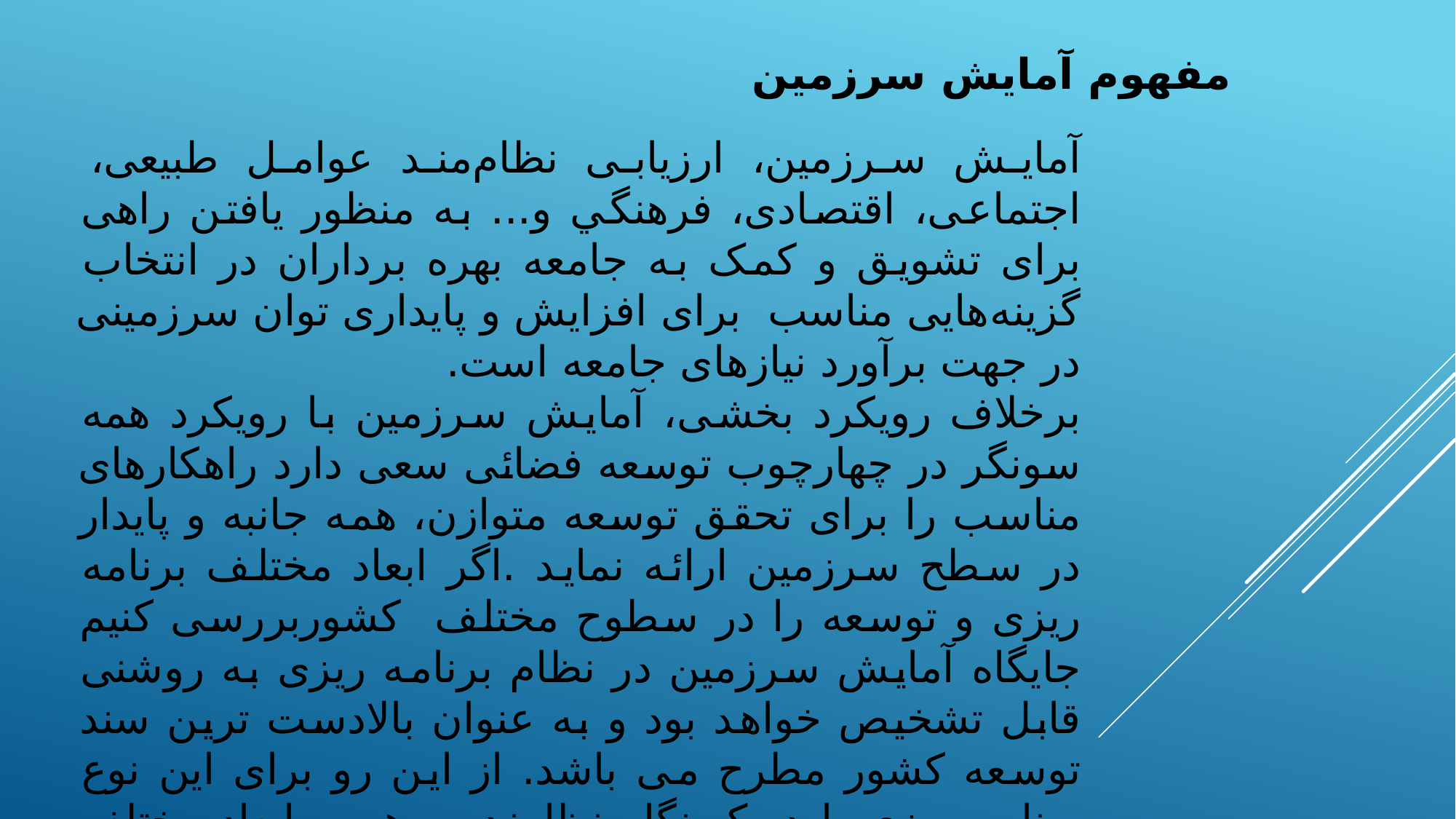

مفهوم آمایش سرزمین
آمایش سرزمین، ارزیابی نظام‌مند عوامل طبیعی، اجتماعی، اقتصادی، فرهنگي و... به منظور یافتن راهی برای تشویق و کمک به جامعه بهره ‌برداران در انتخاب گزینه‌هایی مناسب  برای افزایش و پایداری توان سرزمینی در جهت برآورد نیازهای جامعه است.
برخلاف رویکرد بخشی، آمایش سرزمین با رویکرد همه سونگر در چهارچوب توسعه فضائی سعی دارد راهکارهای مناسب را برای تحقق توسعه متوازن، همه جانبه و پایدار در سطح سرزمین ارائه نماید .اگر ابعاد مختلف برنامه ريزى و توسعه را در سطوح مختلف  کشوربررسى كنيم جايگاه آمايش سرزمين در نظام برنامه ريزى به روشنى قابل تشخيص خواهد بود و به عنوان بالادست ترين سند توسعه كشور مطرح می باشد. از این رو برای این نوع برنامه ریزی باید یک نگاه نظامند به همه  ابعاد مختلف طبیعی ،اجتماعی ،اقتصادی وفرهنگی در بستر کالبد فیزیکی سرزمین داشت .